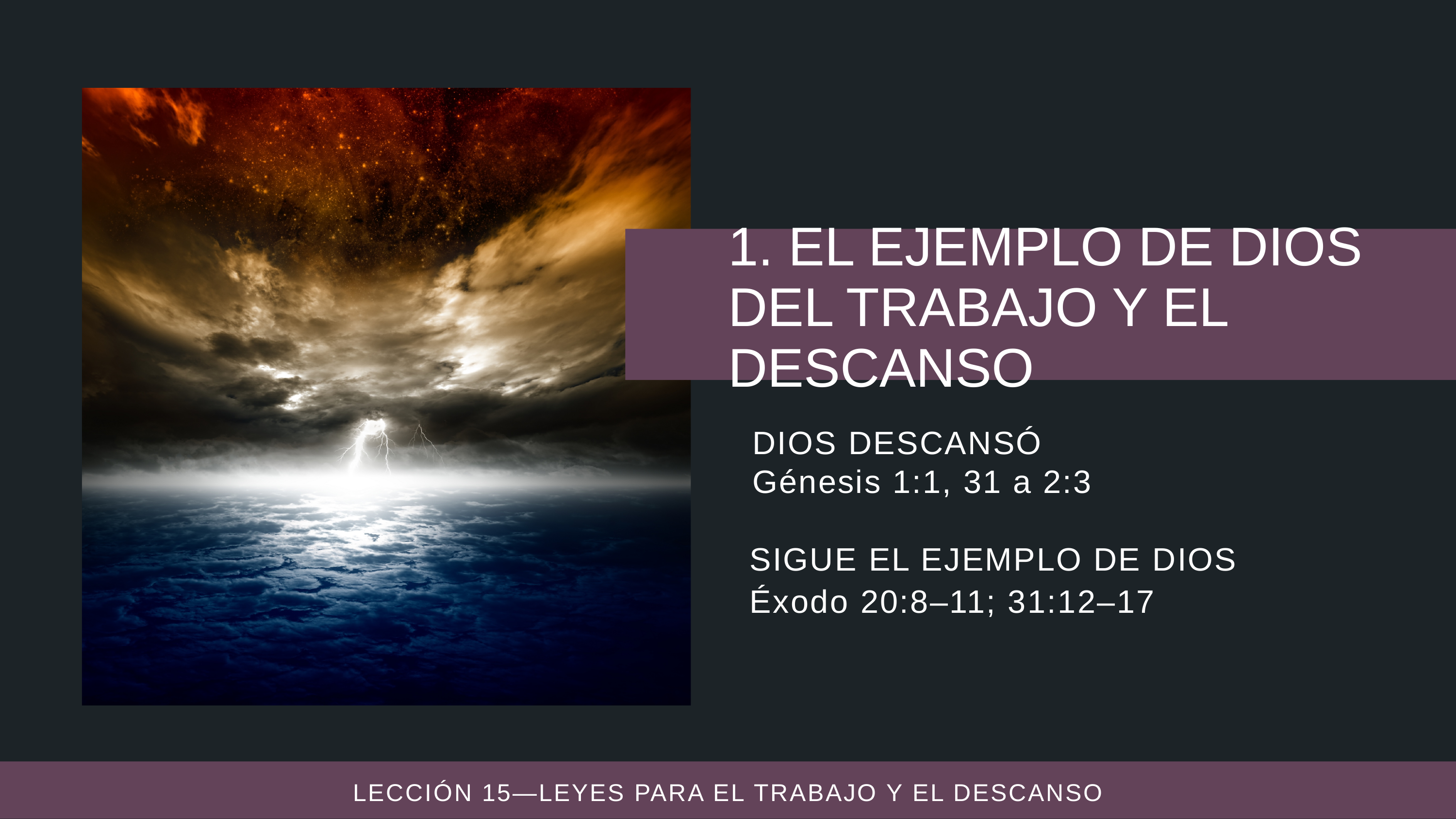

DIOS DESCANSÓ
Génesis 1:1, 31 a 2:3
SIGUE EL EJEMPLO DE DIOS
Éxodo 20:8–11; 31:12–17